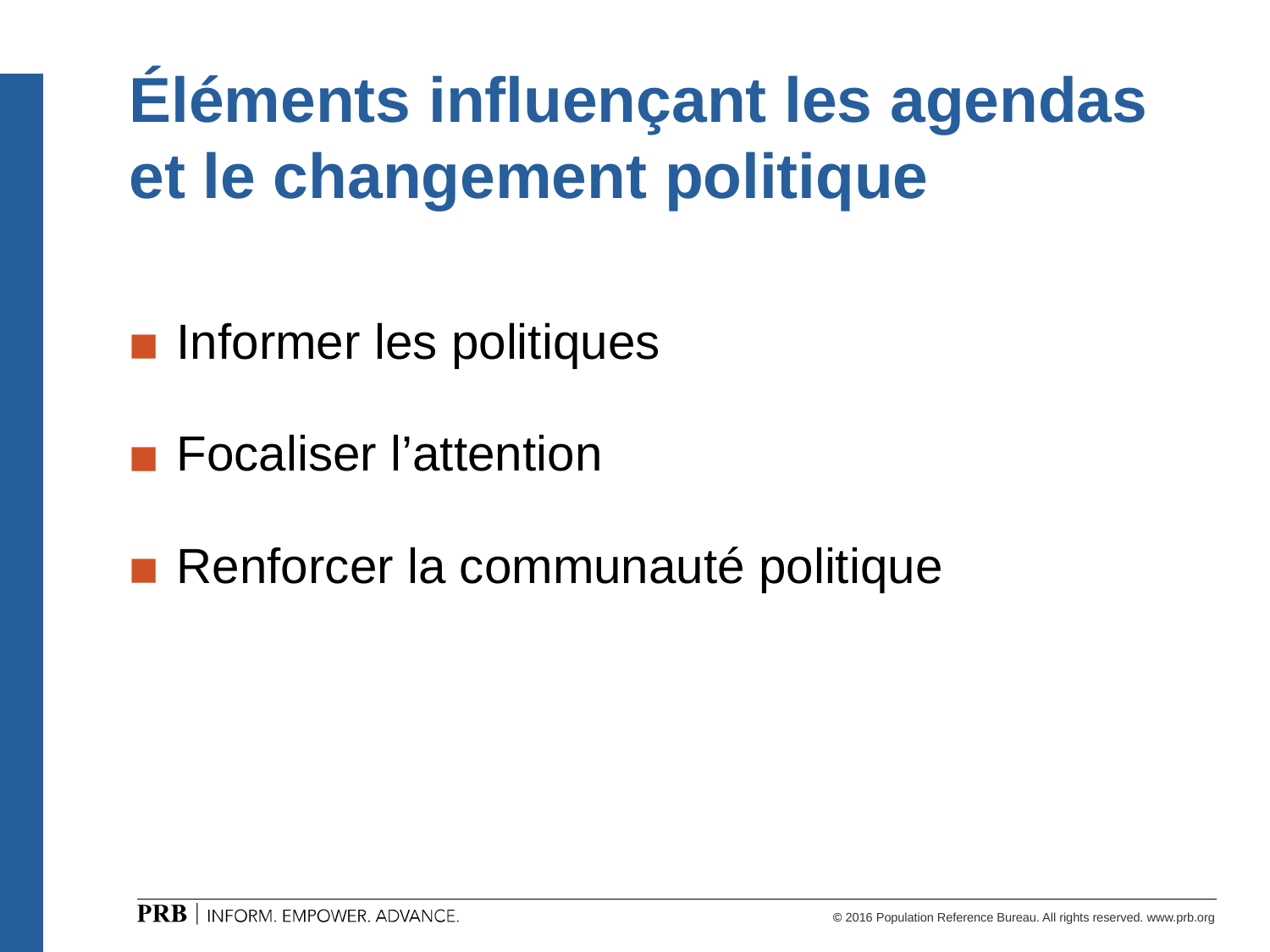

# Éléments influençant les agendas et le changement politique
Informer les politiques
Focaliser l’attention
Renforcer la communauté politique